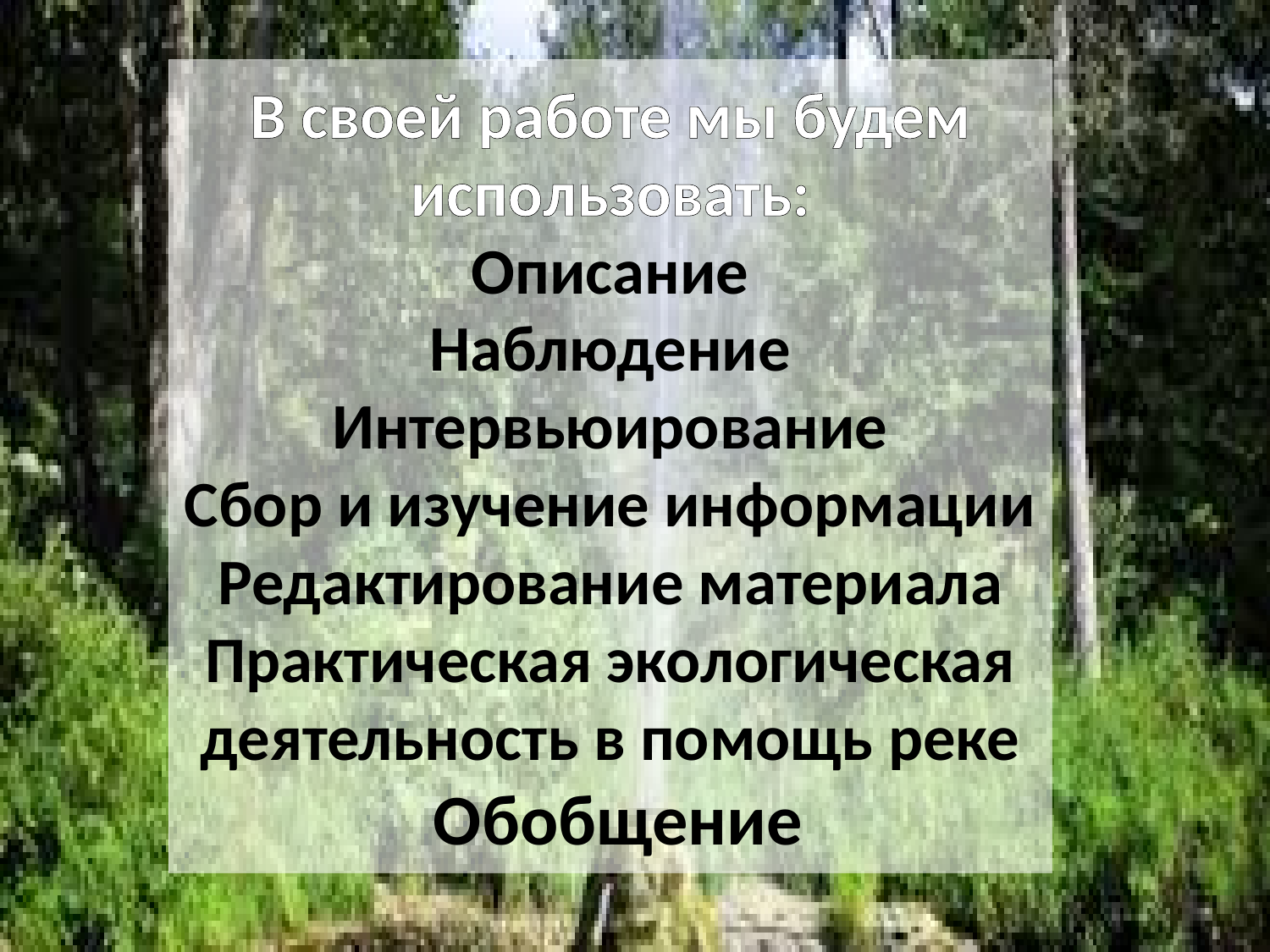

# В своей работе мы будем использовать: Описание Наблюдение Интервьюирование Сбор и изучение информации Редактирование материала Практическая экологическая деятельность в помощь реке Обобщение